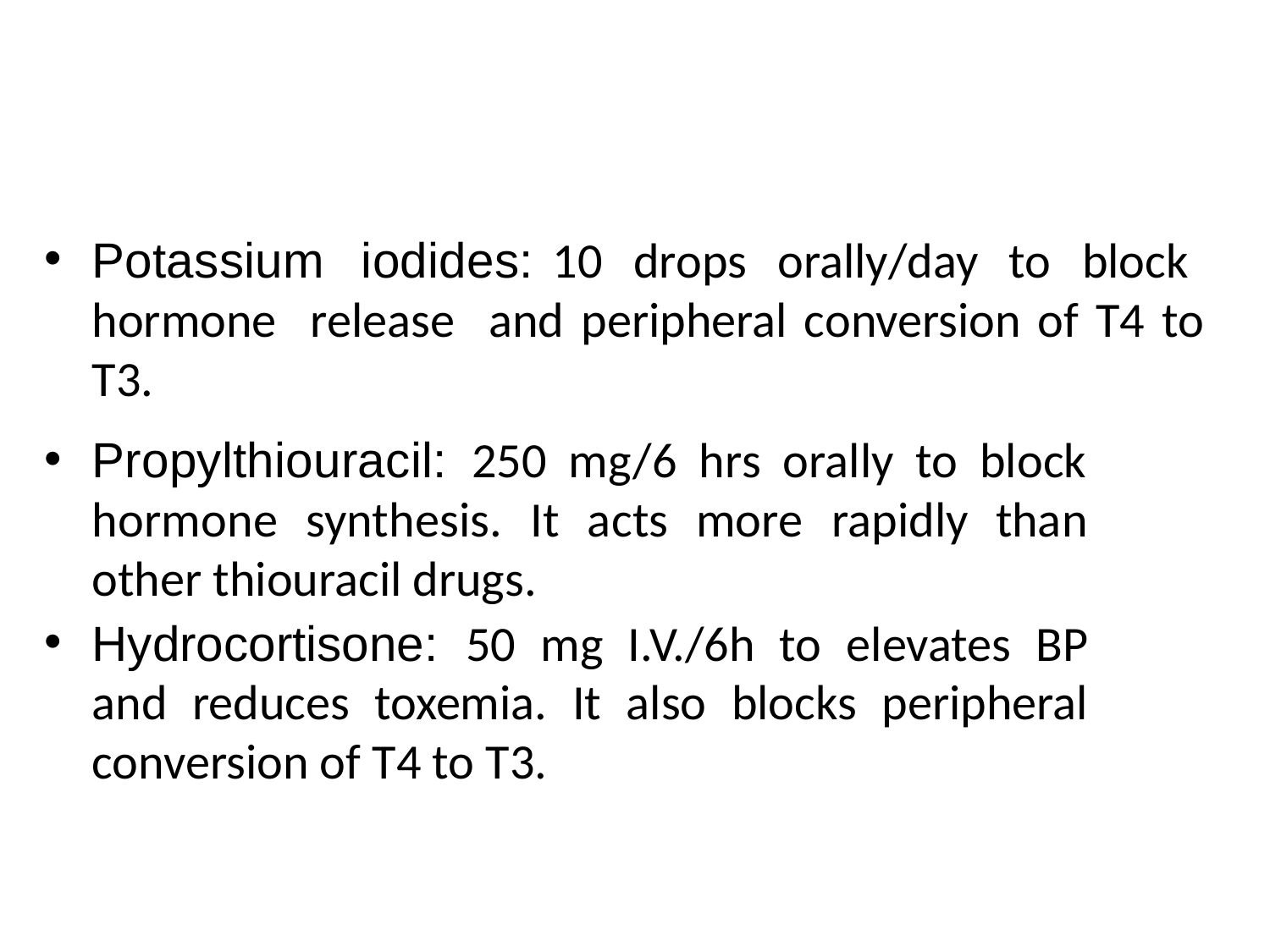

#
Potassium  iodides: 10  drops  orally/day  to  block  hormone  release  and peripheral conversion of T4 to T3.
Propylthiouracil: 250 mg/6 hrs orally to block hormone synthesis. It acts more rapidly than other thiouracil drugs.
Hydrocortisone: 50 mg I.V./6h to elevates BP and reduces toxemia. It also blocks peripheral conversion of T4 to T3.